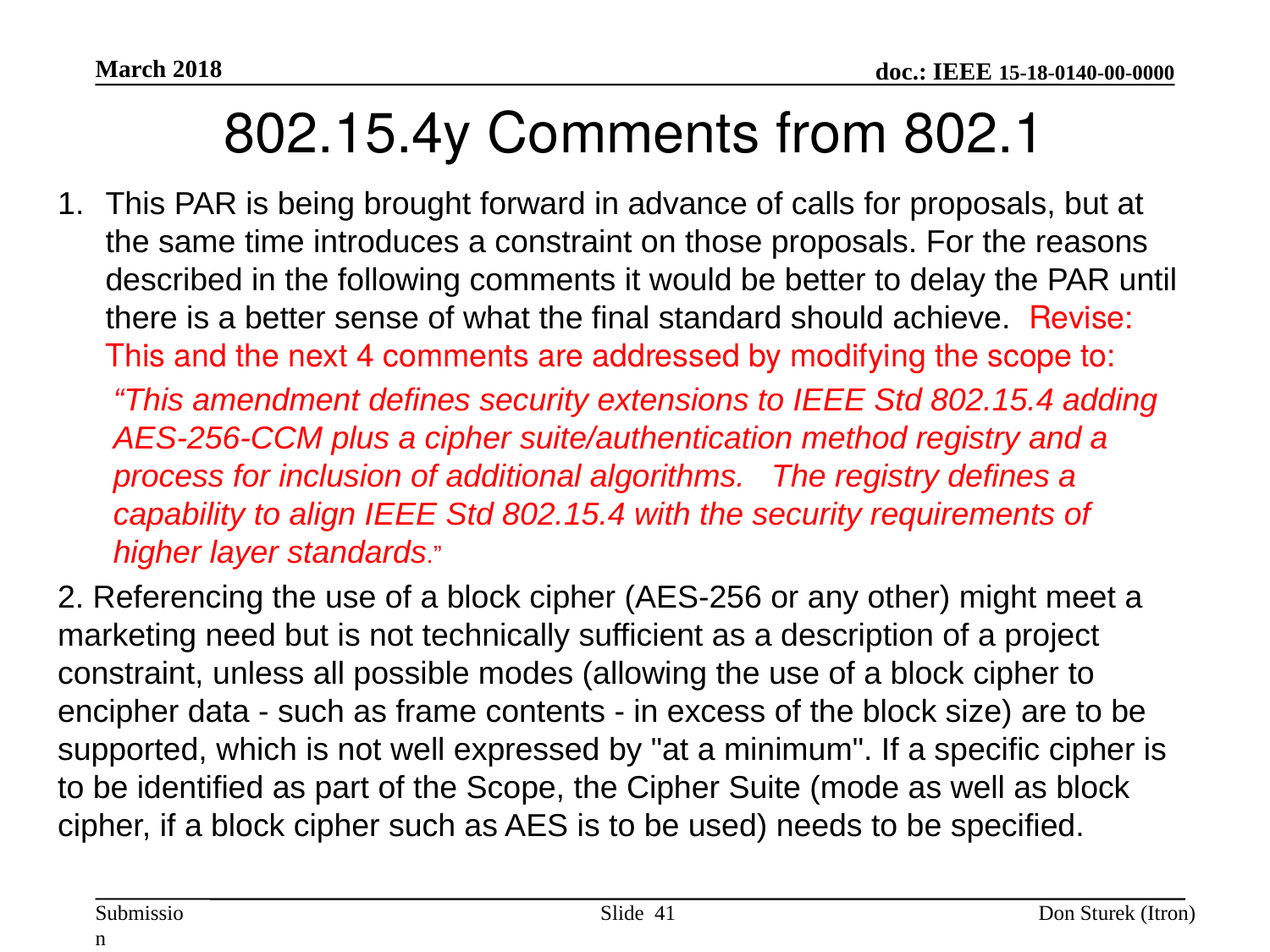

March 2018
# 802.15.4y Comments from 802.1
This PAR is being brought forward in advance of calls for proposals, but at the same time introduces a constraint on those proposals. For the reasons described in the following comments it would be better to delay the PAR until there is a better sense of what the final standard should achieve.  Revise: This and the next 4 comments are addressed by modifying the scope to:
“This amendment defines security extensions to IEEE Std 802.15.4 adding AES-256-CCM plus a cipher suite/authentication method registry and a process for inclusion of additional algorithms.   The registry defines a capability to align IEEE Std 802.15.4 with the security requirements of higher layer standards.”
2. Referencing the use of a block cipher (AES-256 or any other) might meet a marketing need but is not technically sufficient as a description of a project constraint, unless all possible modes (allowing the use of a block cipher to encipher data - such as frame contents - in excess of the block size) are to be supported, which is not well expressed by "at a minimum". If a specific cipher is to be identified as part of the Scope, the Cipher Suite (mode as well as block cipher, if a block cipher such as AES is to be used) needs to be specified.
Slide  41
Don Sturek (Itron)